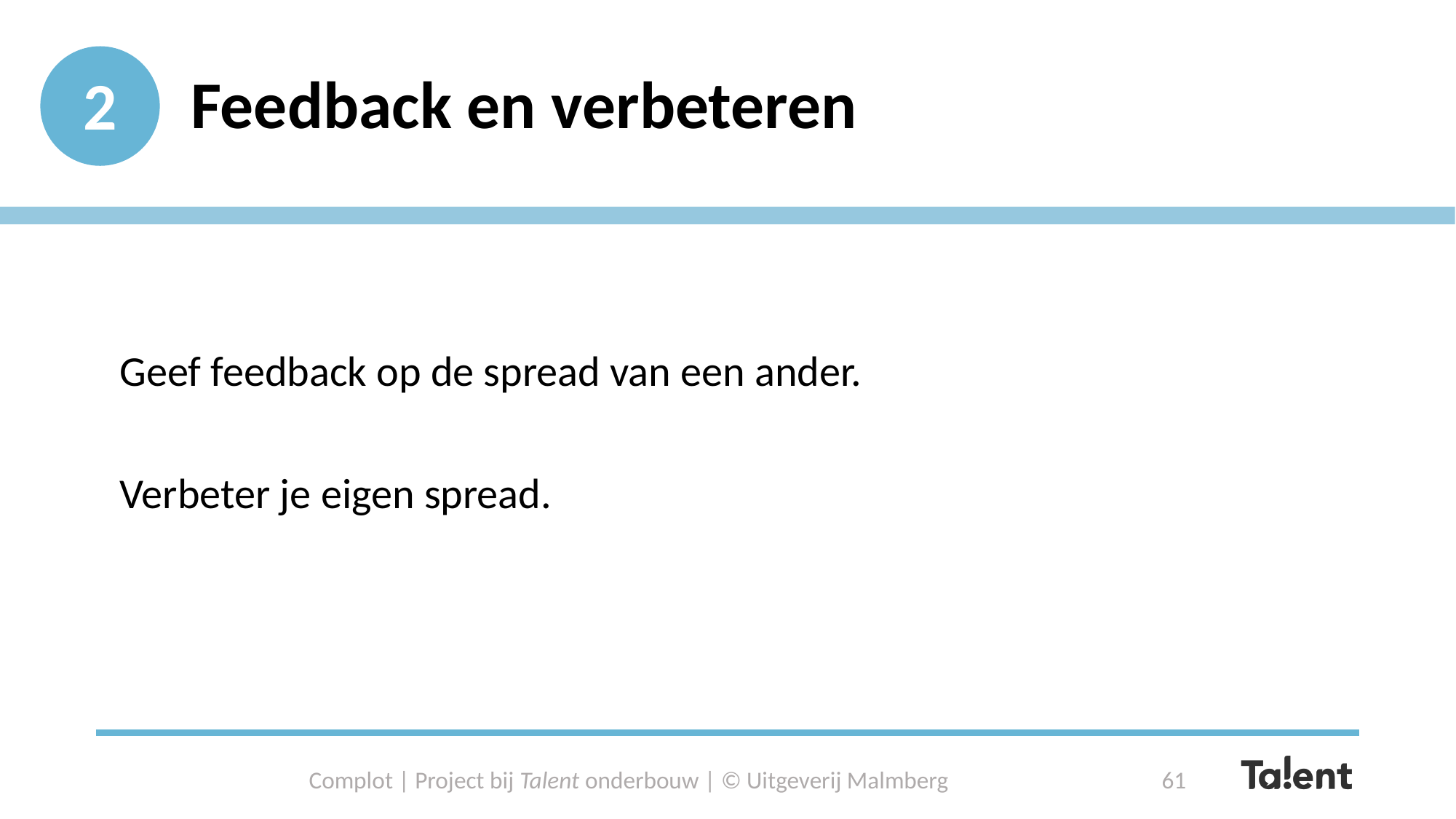

# Feedback en verbeteren
2

Geef feedback op de spread van een ander.

Verbeter je eigen spread.

Complot | Project bij Talent onderbouw | © Uitgeverij Malmberg
61